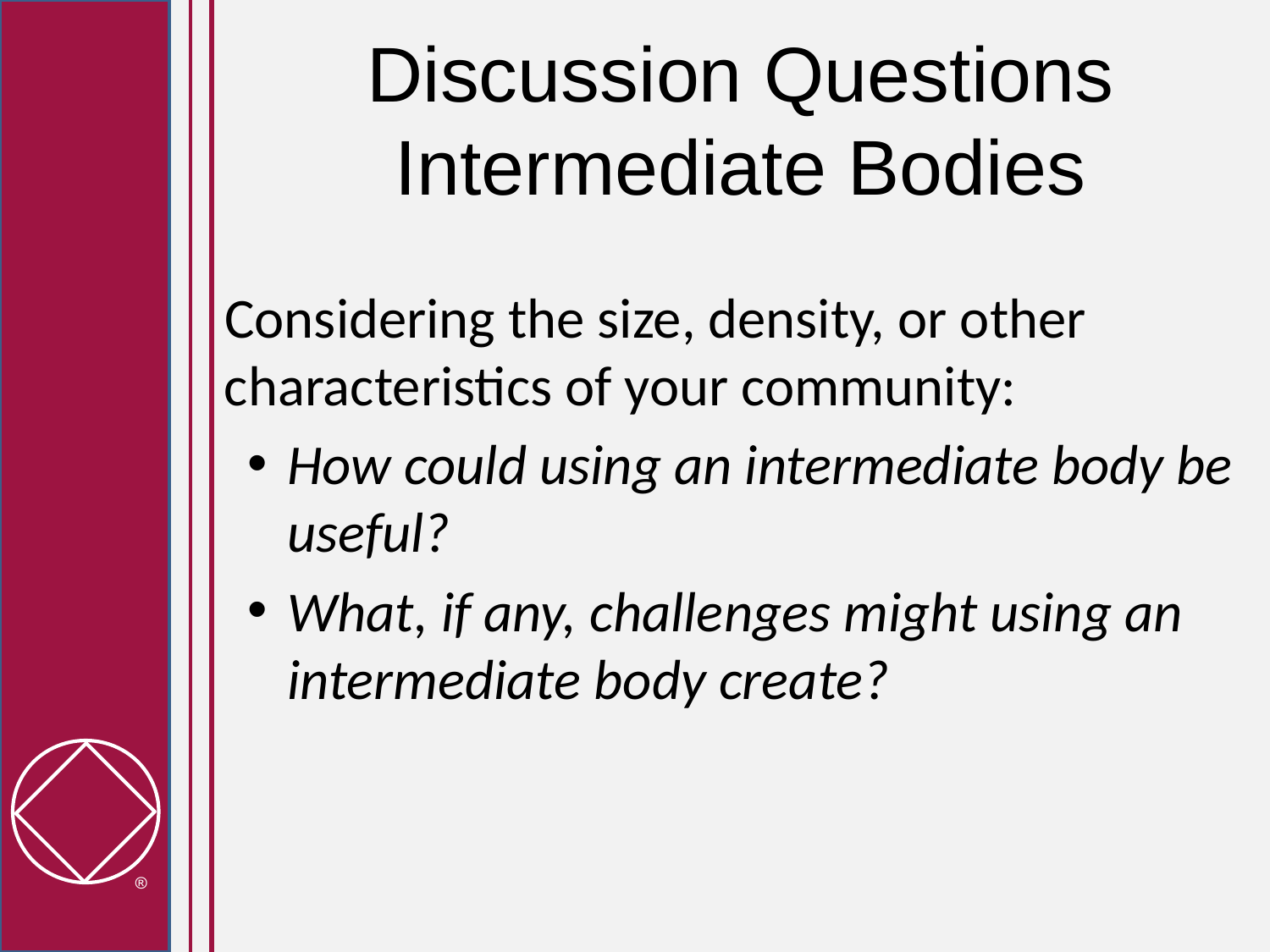

# Discussion Questions Intermediate Bodies
Considering the size, density, or other characteristics of your community:
How could using an intermediate body be useful?
What, if any, challenges might using an intermediate body create?